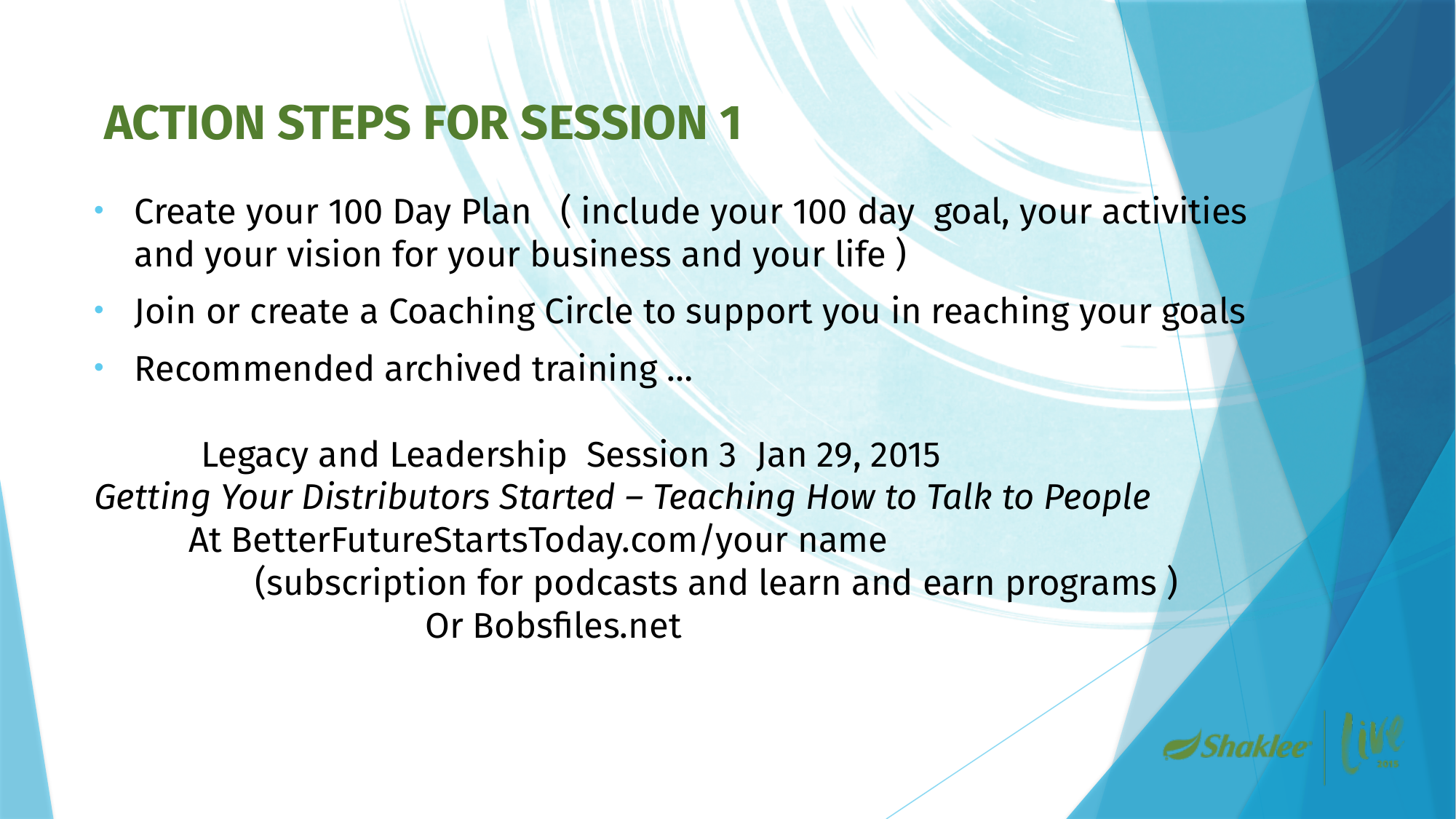

# Action Steps for Session 1
Create your 100 Day Plan   ( include your 100 day  goal, your activities and your vision for your business and your life )

Join or create a Coaching Circle to support you in reaching your goals

Recommended archived training …

		Legacy and Leadership  Session 3  Jan 29, 2015
Getting Your Distributors Started – Teaching How to Talk to People
          At BetterFutureStartsToday.com/your name
                 (subscription for podcasts and learn and earn programs )
                                   Or Bobsfiles.net